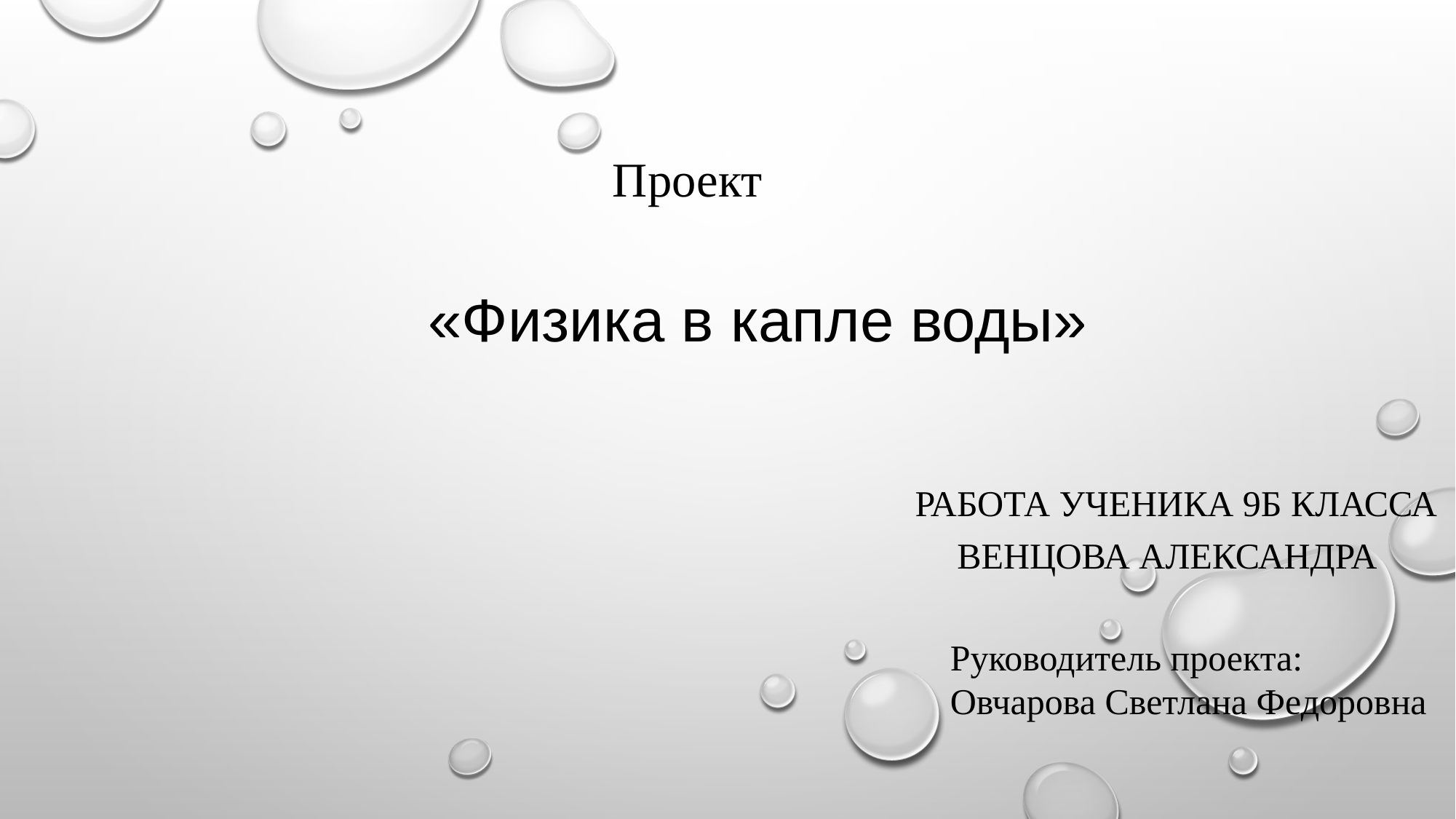

Проект
«Физика в капле воды»
Работа ученика 9Б класса Венцова Александра
Руководитель проекта:
Овчарова Светлана Федоровна